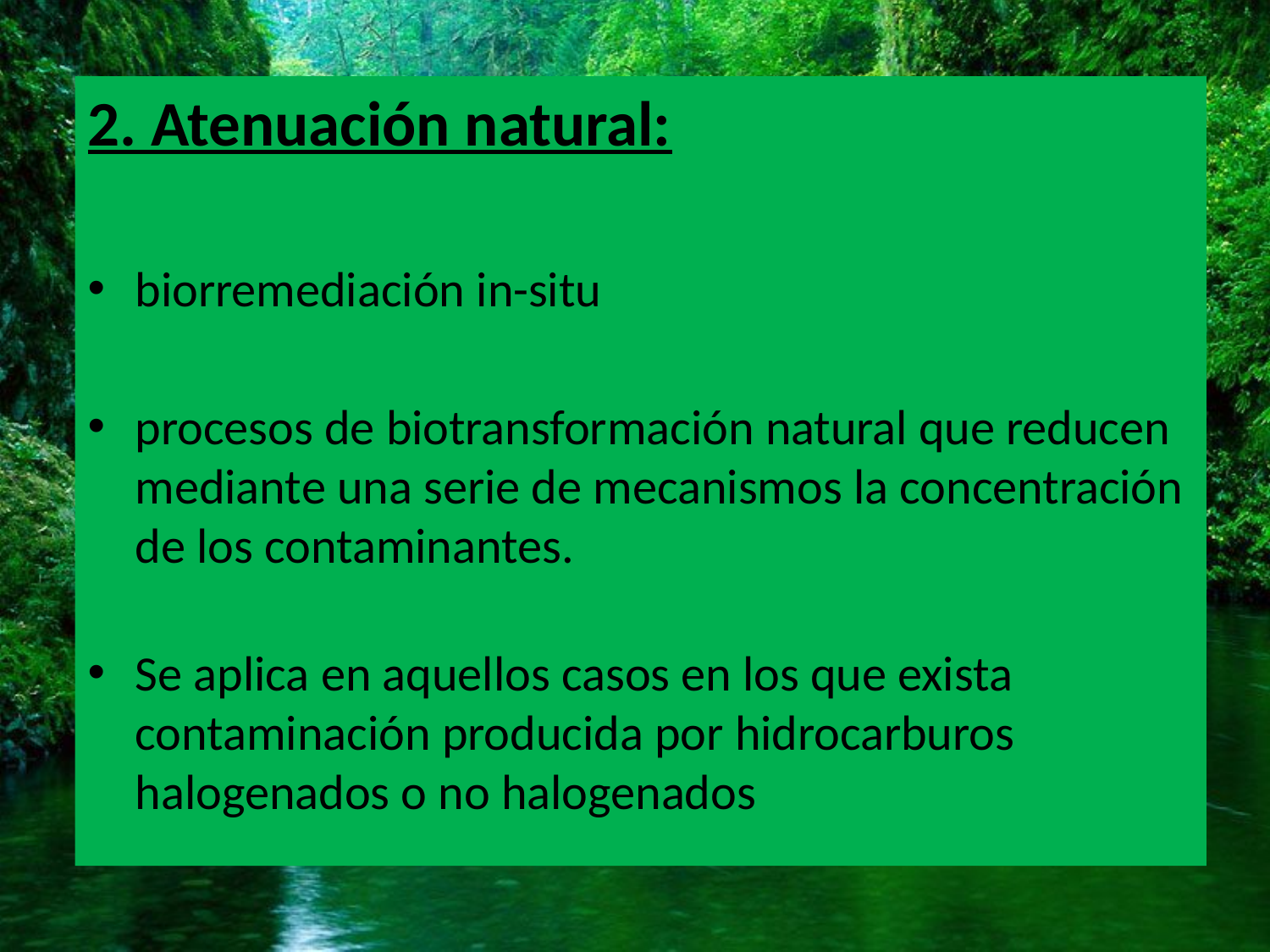

2. Atenuación natural:

biorremediación in-situ

procesos de biotransformación natural que reducen  mediante una serie de mecanismos la concentración de los contaminantes.
Se aplica en aquellos casos en los que exista contaminación producida por hidrocarburos halogenados o no halogenados